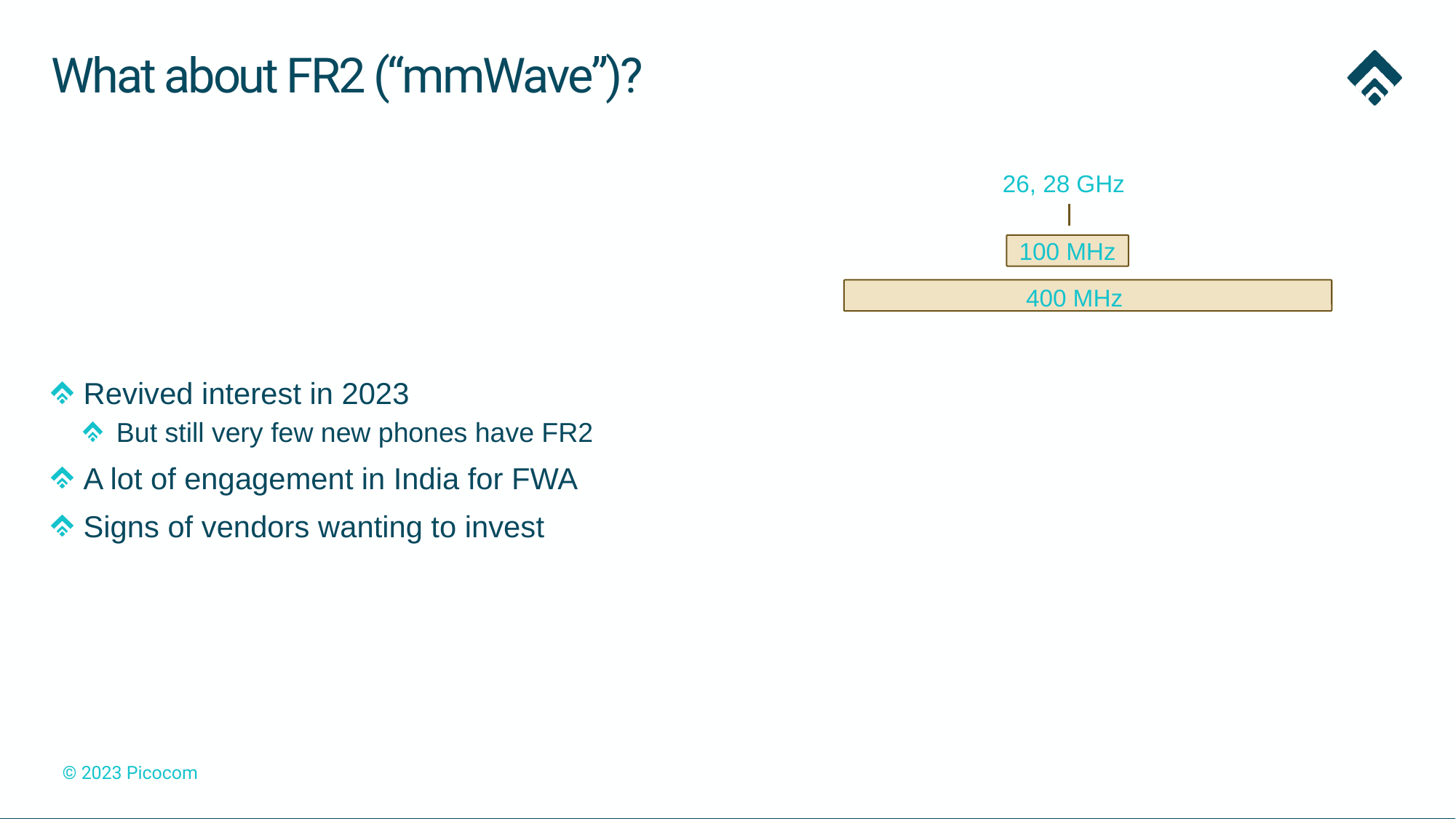

# What about FR2 (“mmWave”)?
26, 28 GHz
100 MHz

400 MHz

Revived interest in 2023
But still very few new phones have FR2
A lot of engagement in India for FWA
Signs of vendors wanting to invest
© 2023 Picocom